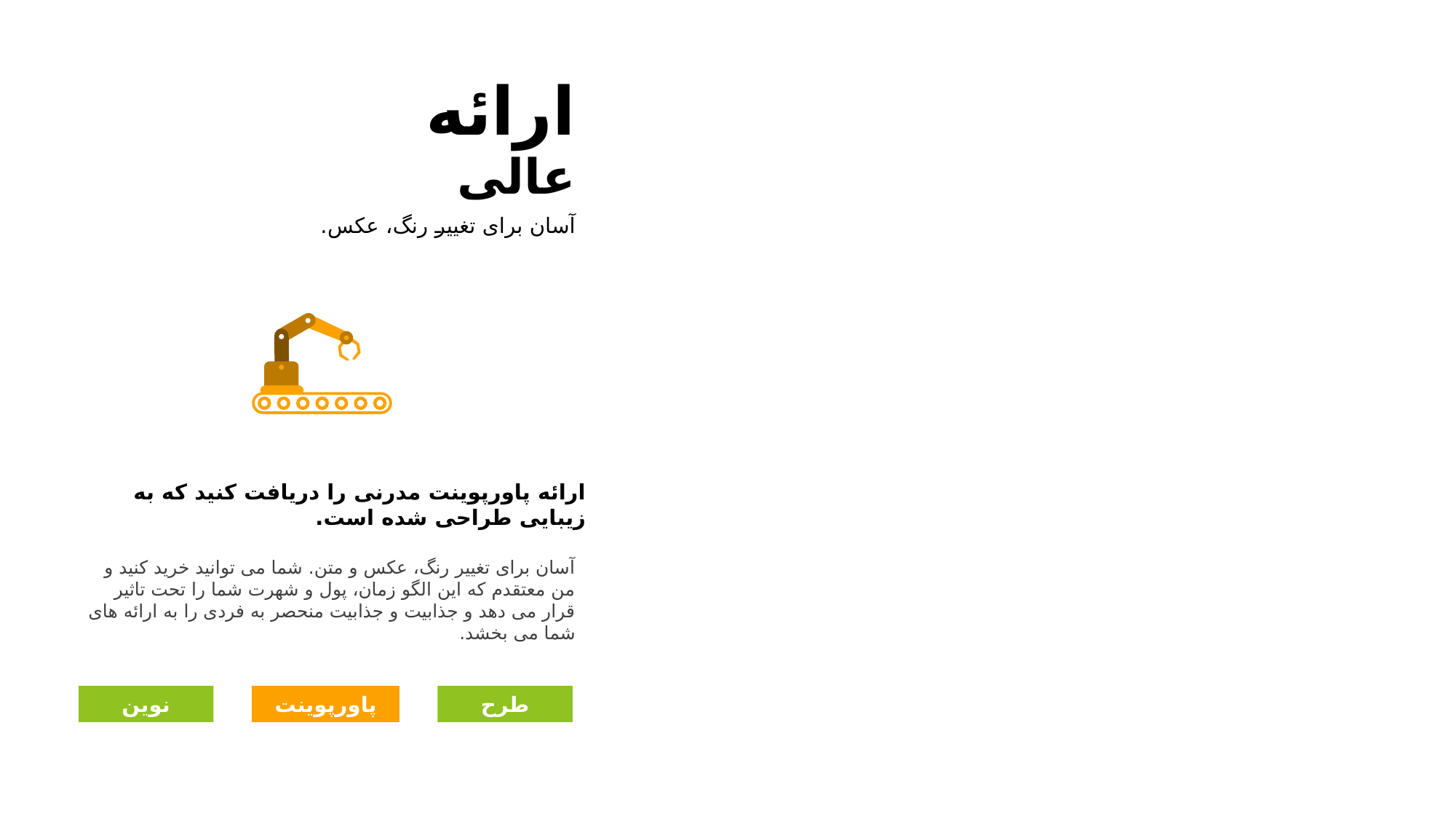

ارائه
عالی
آسان برای تغییر رنگ، عکس.

ارائه پاورپوینت مدرنی را دریافت کنید که به زیبایی طراحی شده است.
آسان برای تغییر رنگ، عکس و متن. شما می توانید خرید کنید و من معتقدم که این الگو زمان، پول و شهرت شما را تحت تاثیر قرار می دهد و جذابیت و جذابیت منحصر به فردی را به ارائه های شما می بخشد.
You can simply impress your audience and add a unique zing and appeal to your Presentations. Get a modern PowerPoint  Presentation that is beautifully designed. I hope and I believe that this Template will your Time, Money and Reputation.
نوین
پاورپوینت
طرح